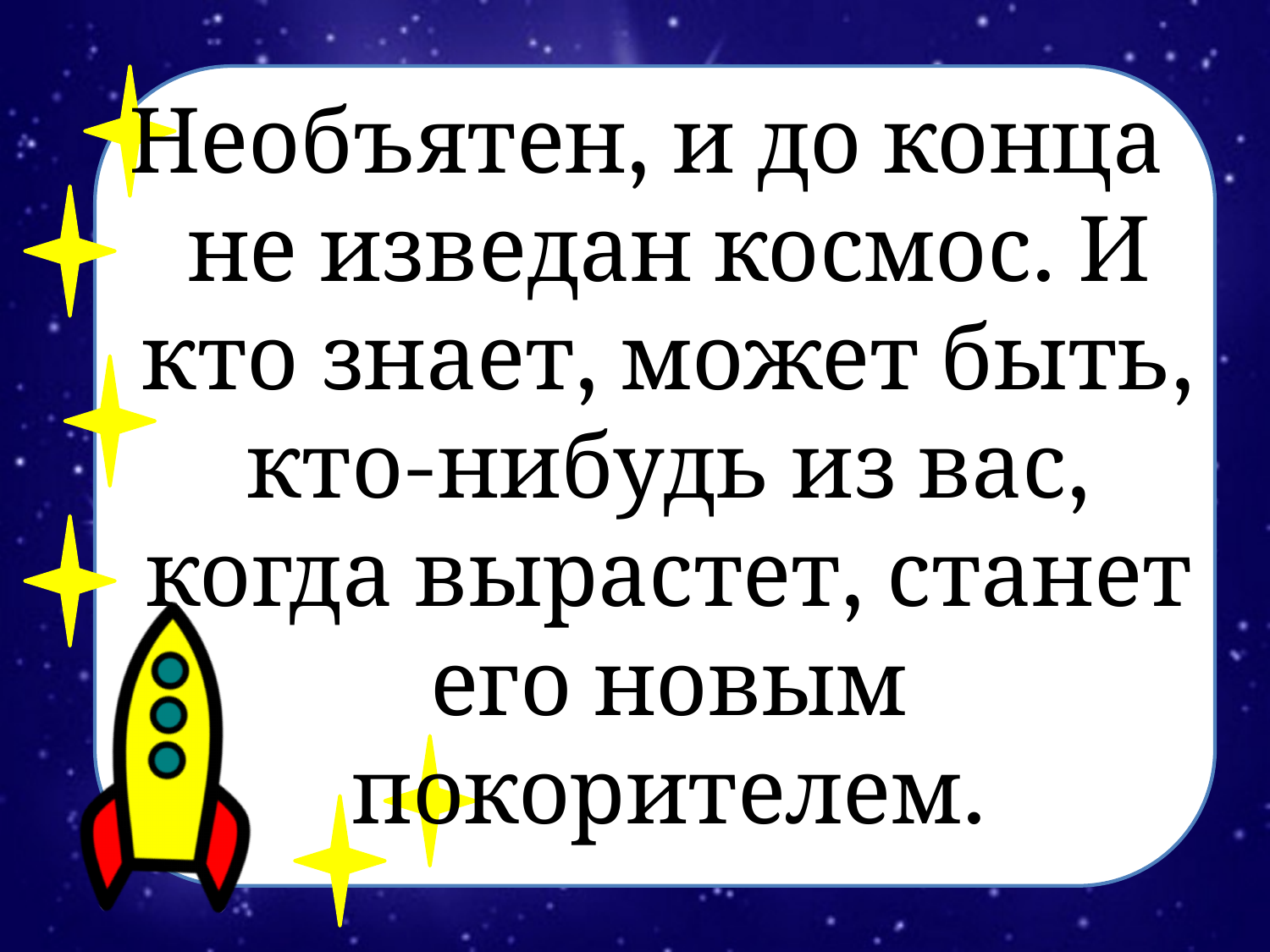

Необъятен, и до конца не изведан космос. И кто знает, может быть, кто-нибудь из вас, когда вырастет, станет его новым покорителем.